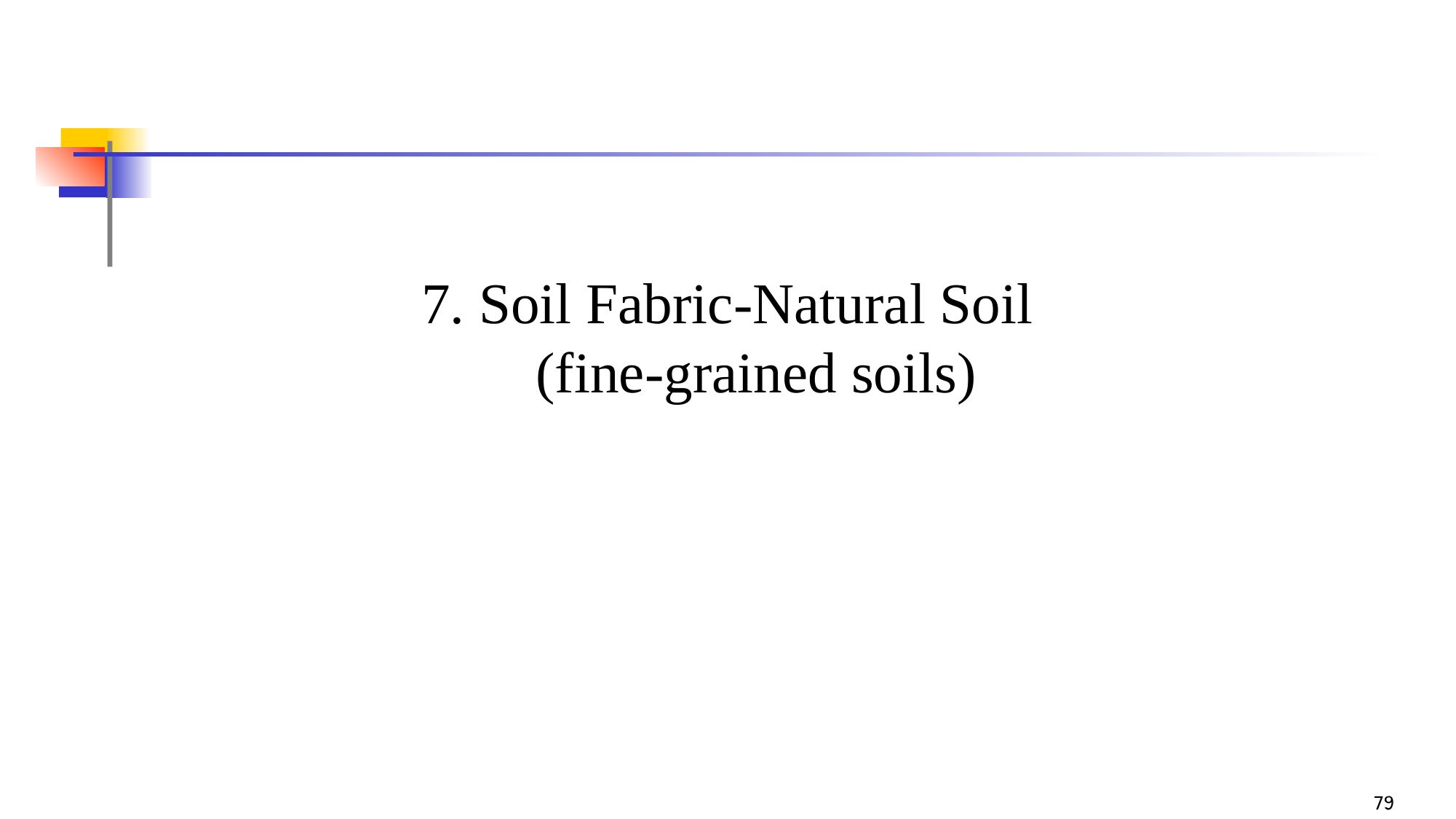

79
# 7. Soil Fabric-Natural Soil (fine-grained soils)